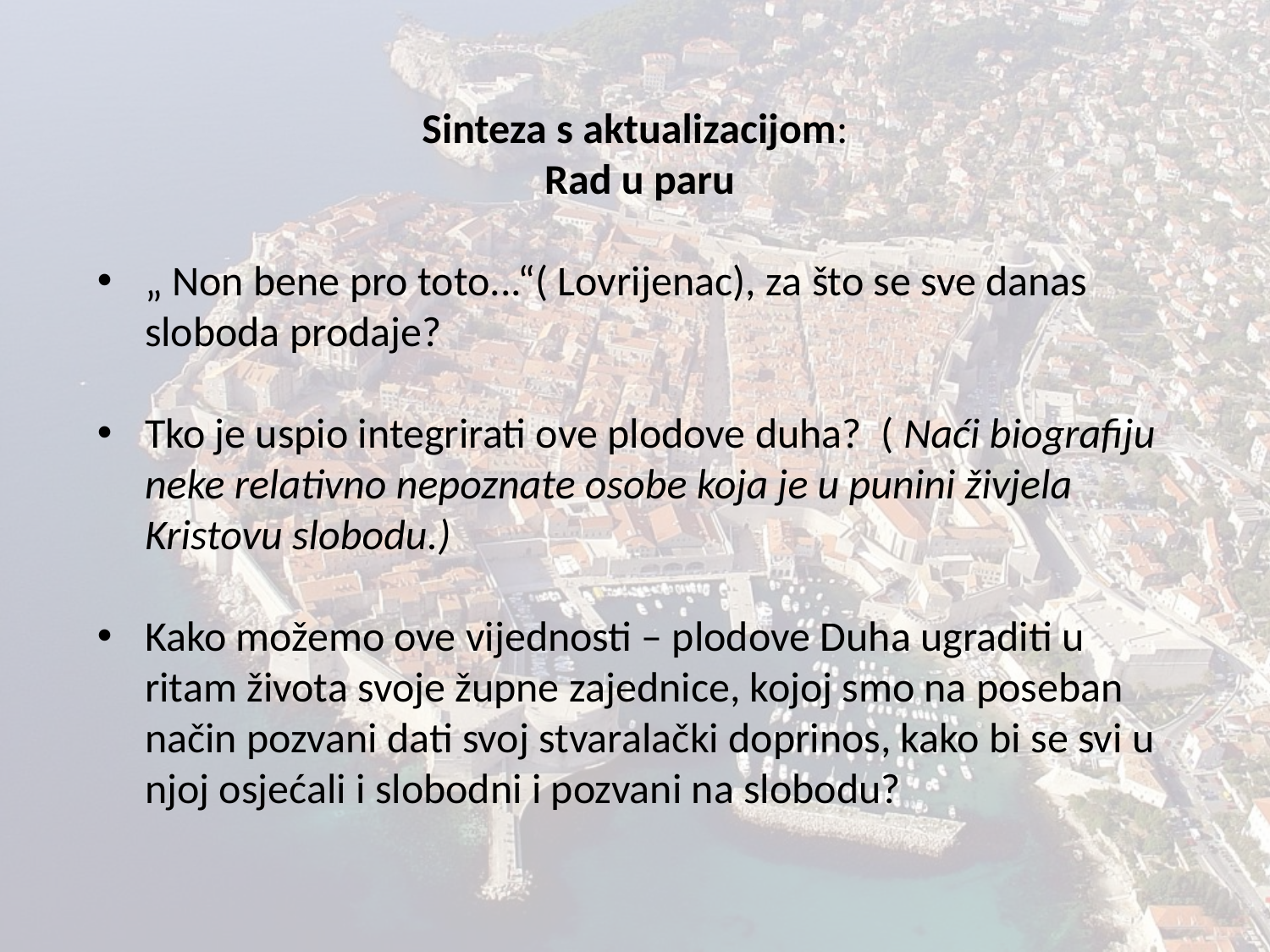

Sinteza s aktualizacijom:
 Rad u paru

„ Non bene pro toto...“( Lovrijenac), za što se sve danas sloboda prodaje?

Tko je uspio integrirati ove plodove duha?  ( Naći biografiju neke relativno nepoznate osobe koja je u punini živjela Kristovu slobodu.)

Kako možemo ove vijednosti – plodove Duha ugraditi u ritam života svoje župne zajednice, kojoj smo na poseban način pozvani dati svoj stvaralački doprinos, kako bi se svi u njoj osjećali i slobodni i pozvani na slobodu?